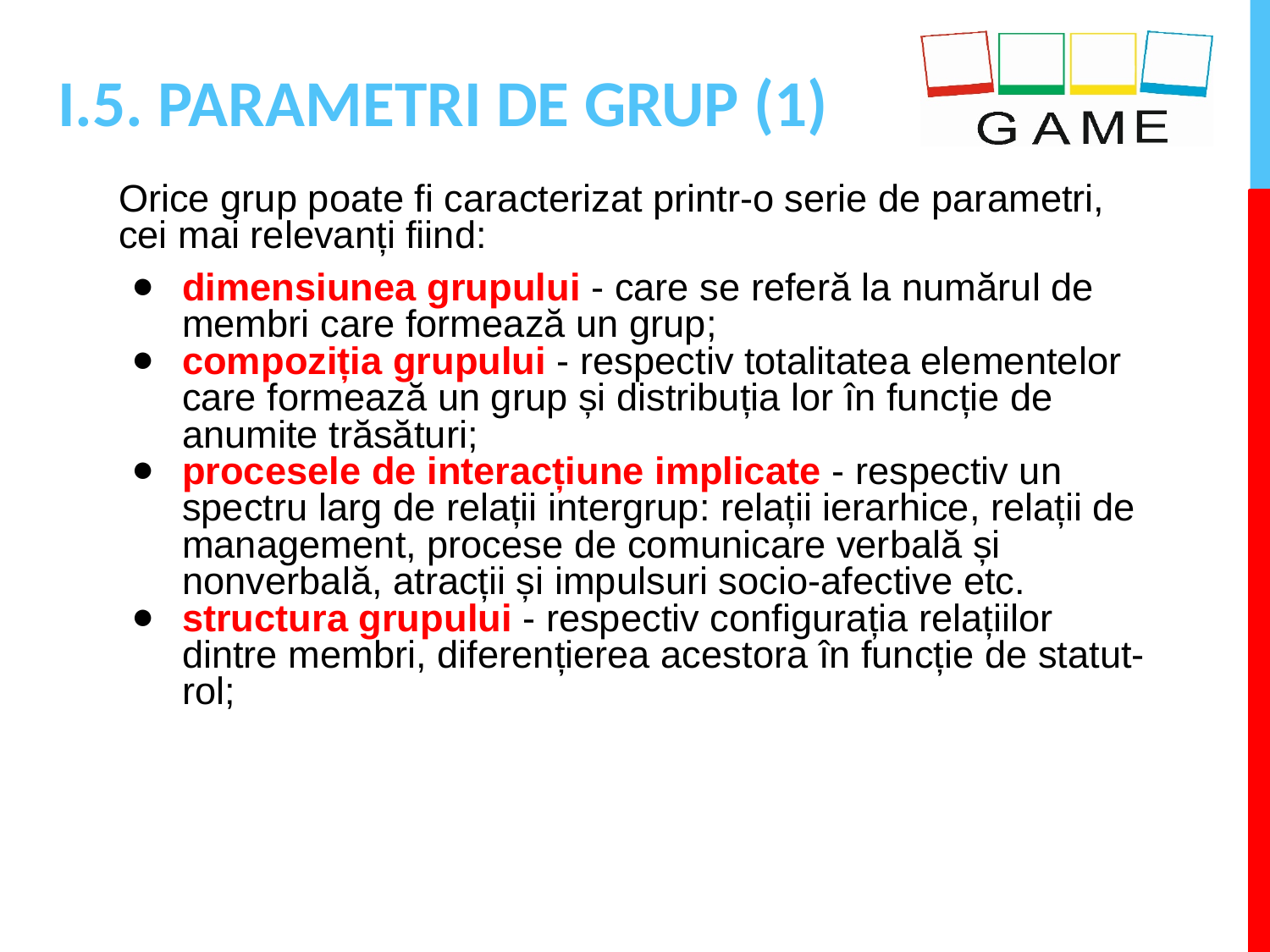

# I.5. PARAMETRI DE GRUP (1)
Orice grup poate fi caracterizat printr-o serie de parametri, cei mai relevanți fiind:
dimensiunea grupului - care se referă la numărul de membri care formează un grup;
compoziția grupului - respectiv totalitatea elementelor care formează un grup și distribuția lor în funcție de anumite trăsături;
procesele de interacțiune implicate - respectiv un spectru larg de relații intergrup: relații ierarhice, relații de management, procese de comunicare verbală și nonverbală, atracții și impulsuri socio-afective etc.
structura grupului - respectiv configurația relațiilor dintre membri, diferențierea acestora în funcție de statut-rol;